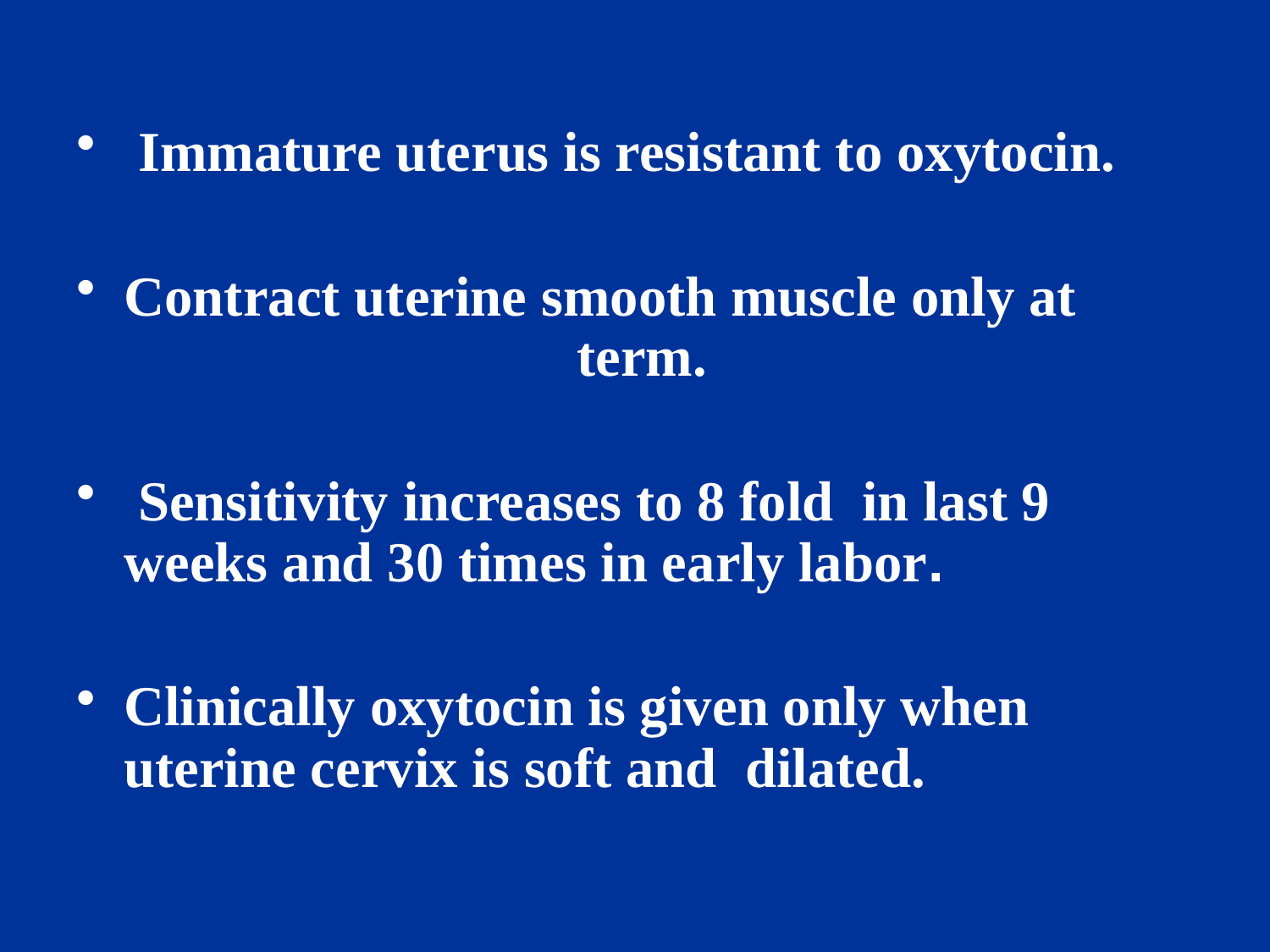

Immature uterus is resistant to oxytocin.

Contract uterine smooth muscle only at                                         term.

 Sensitivity increases to 8 fold  in last 9 weeks and 30 times in early labor.

Clinically oxytocin is given only when uterine cervix is soft and  dilated.